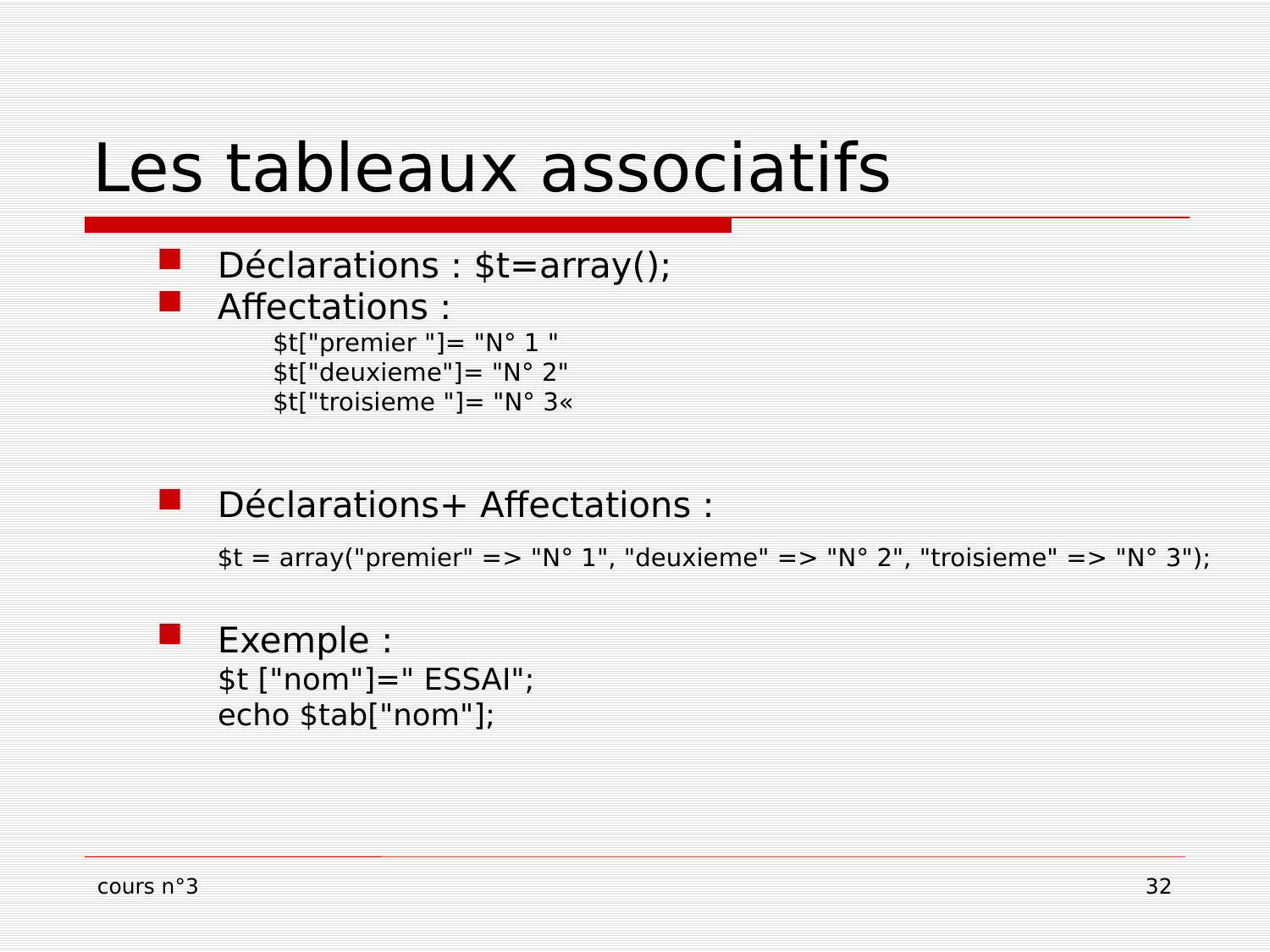

# Les tableaux associatifs
Déclarations : $t=array();
Affectations :
$t["premier "]= "N° 1 "
$t["deuxieme"]= "N° 2"
$t["troisieme "]= "N° 3«

Déclarations+ Affectations :
	$t = array("premier" => "N° 1", "deuxieme" => "N° 2", "troisieme" => "N° 3");
Exemple :
$t ["nom"]=" ESSAI";
echo $tab["nom"];

cours n°3
32